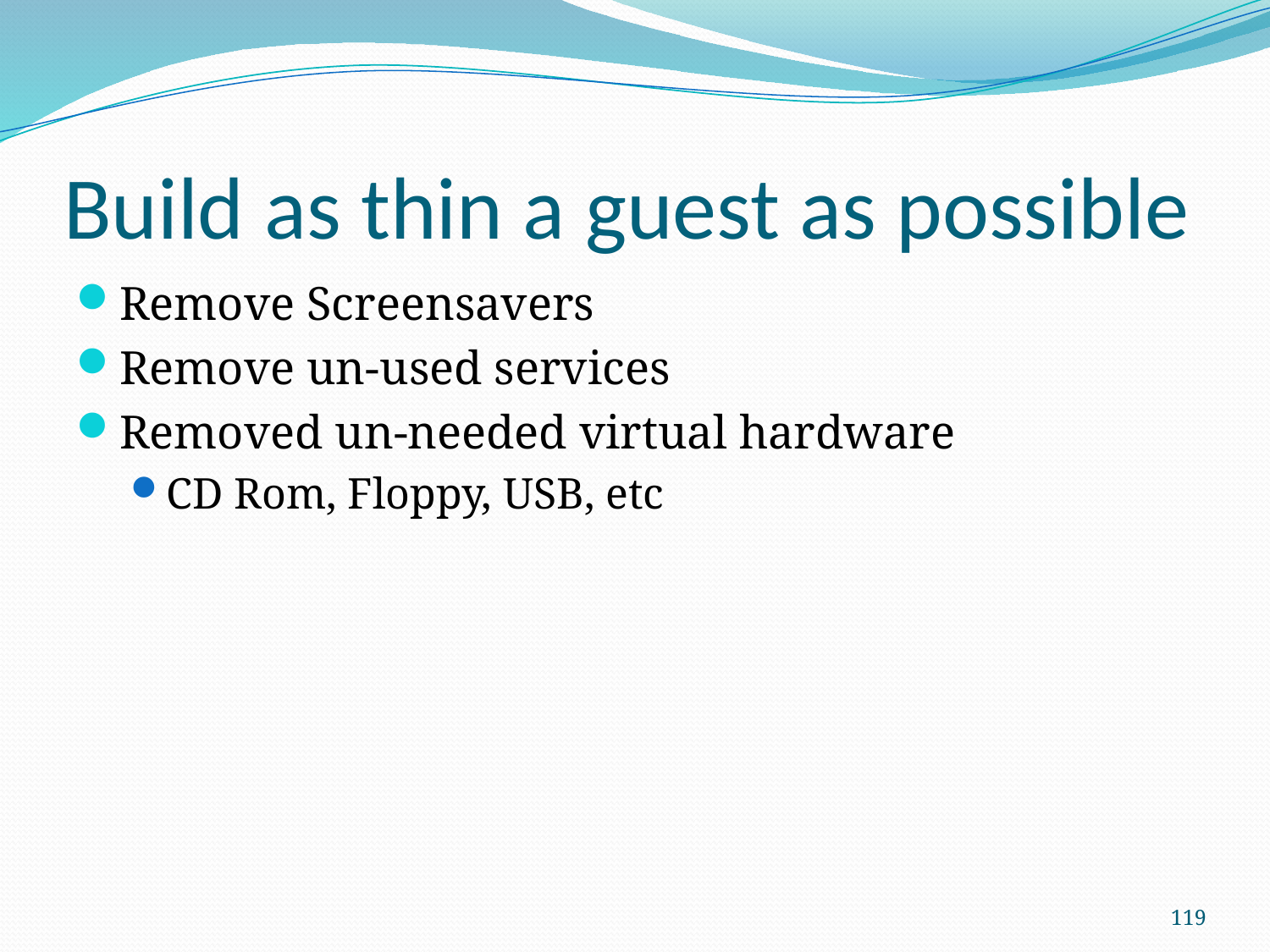

# Build as thin a guest as possible
Remove Screensavers
Remove un-used services
Removed un-needed virtual hardware
CD Rom, Floppy, USB, etc

119